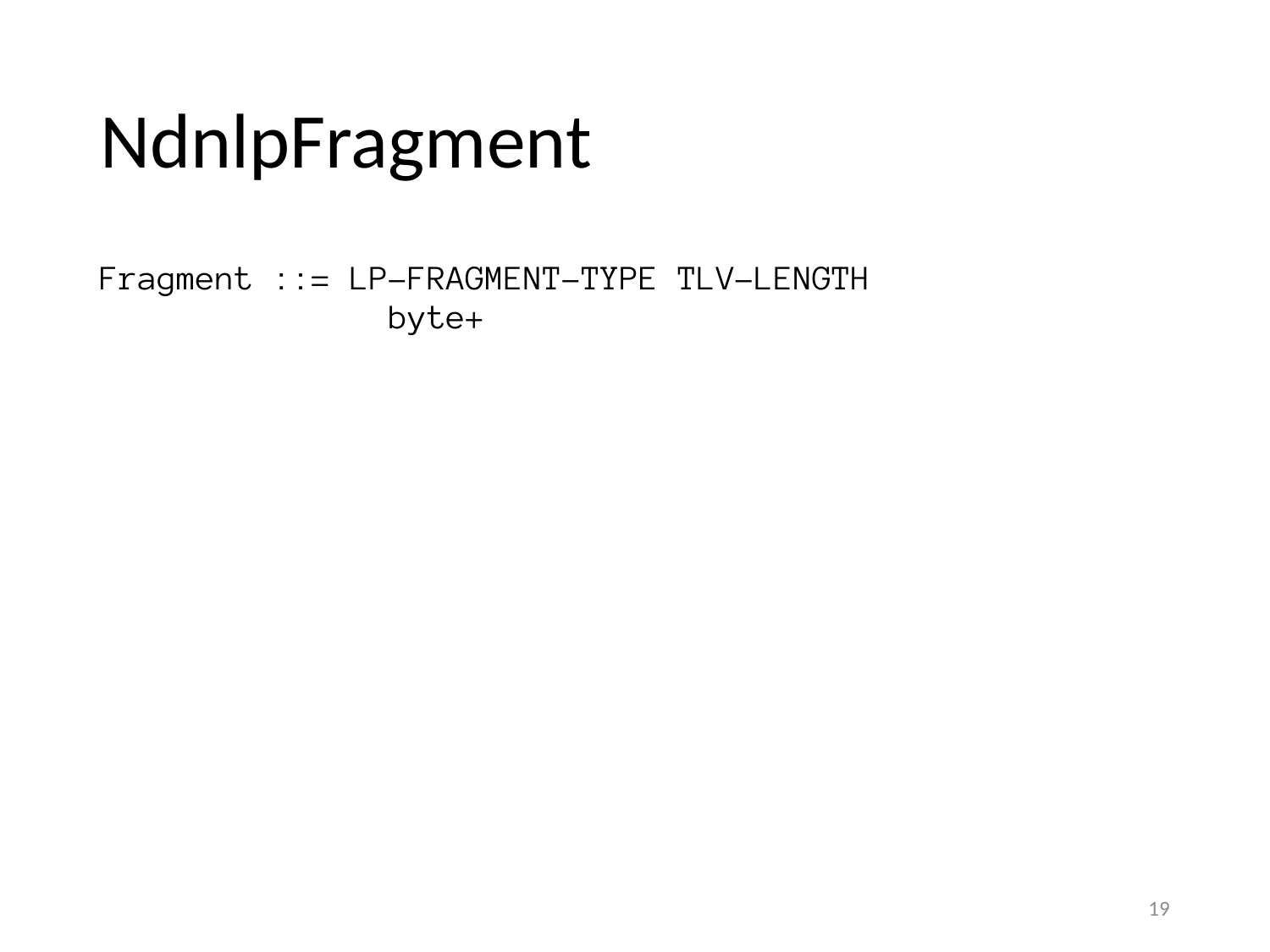

# NdnlpFragment
Fragment ::= LP-FRAGMENT-TYPE TLV-LENGTH
               byte+
19